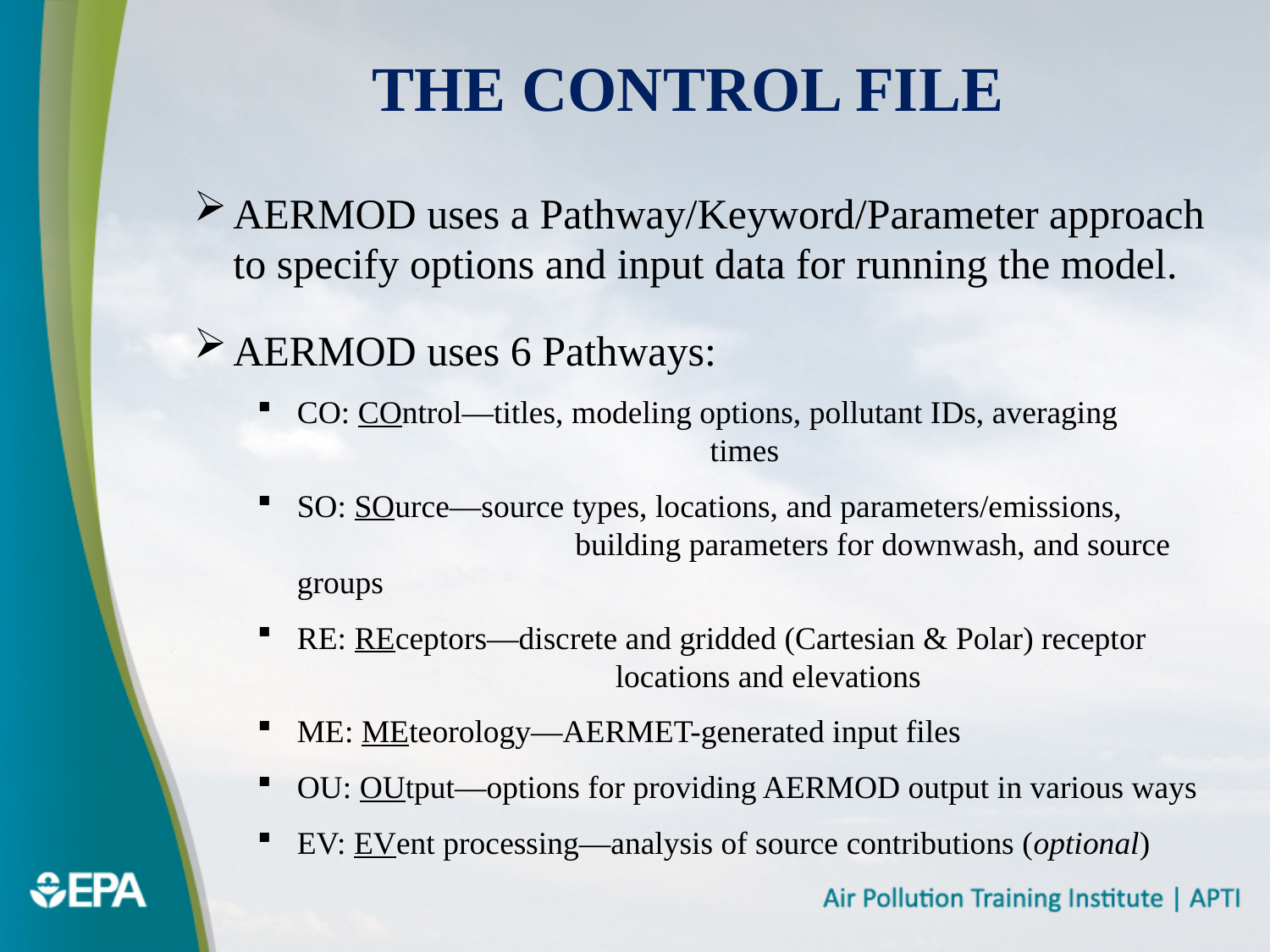

# The Control File
AERMOD uses a Pathway/Keyword/Parameter approach to specify options and input data for running the model.
AERMOD uses 6 Pathways:
CO: COntrol—titles, modeling options, pollutant IDs, averaging   	                          		    times
SO: SOurce—source types, locations, and parameters/emissions,   	     		   building parameters for downwash, and source groups
RE: REceptors—discrete and gridded (Cartesian & Polar) receptor 			        locations and elevations
ME: MEteorology—AERMET-generated input files
OU: OUtput—options for providing AERMOD output in various ways
EV: EVent processing—analysis of source contributions (optional)